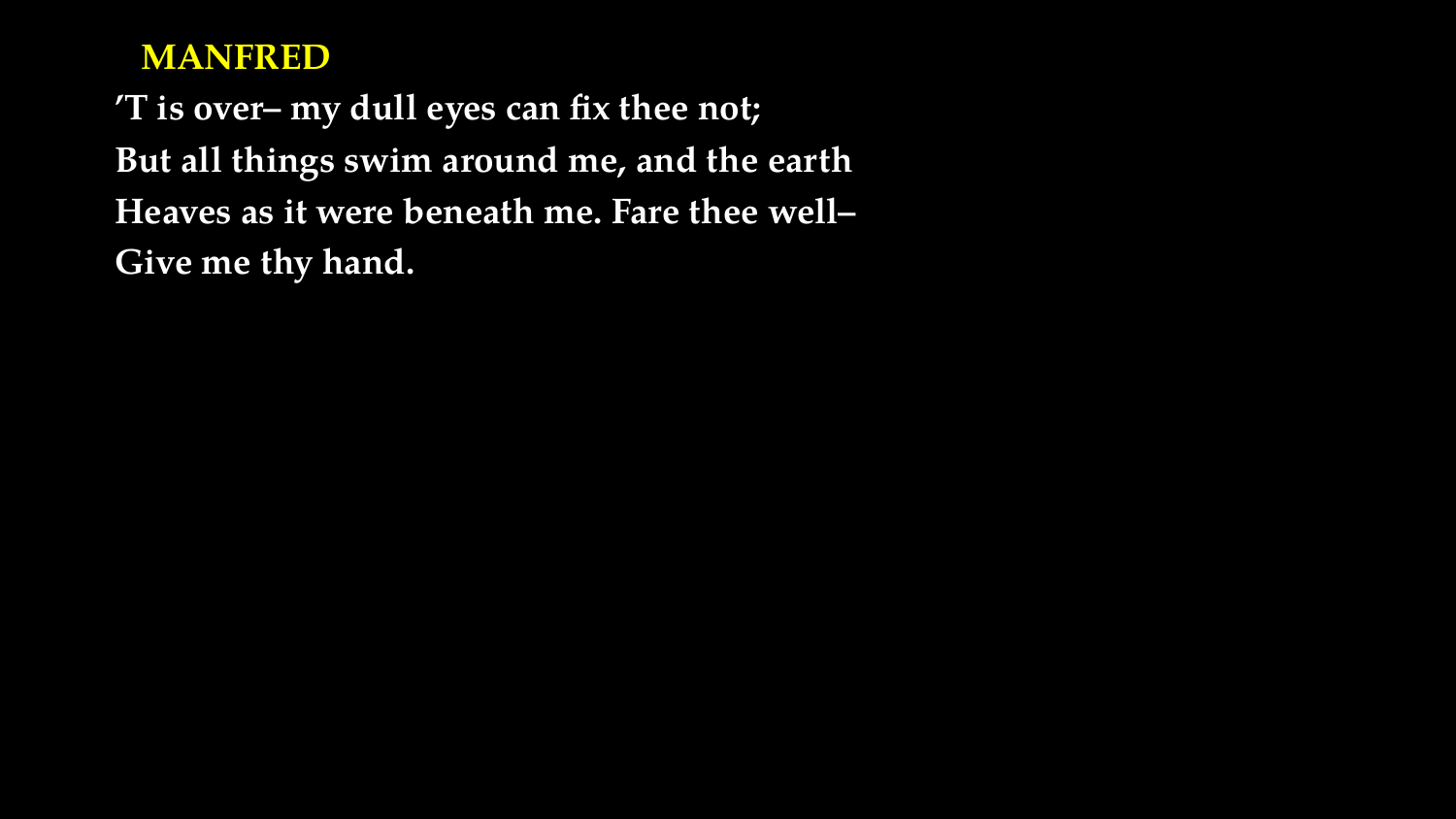

# Manfred ’T is over– my dull eyes can fix thee not; But all things swim around me, and the earth Heaves as it were beneath me. Fare thee well– Give me thy hand.